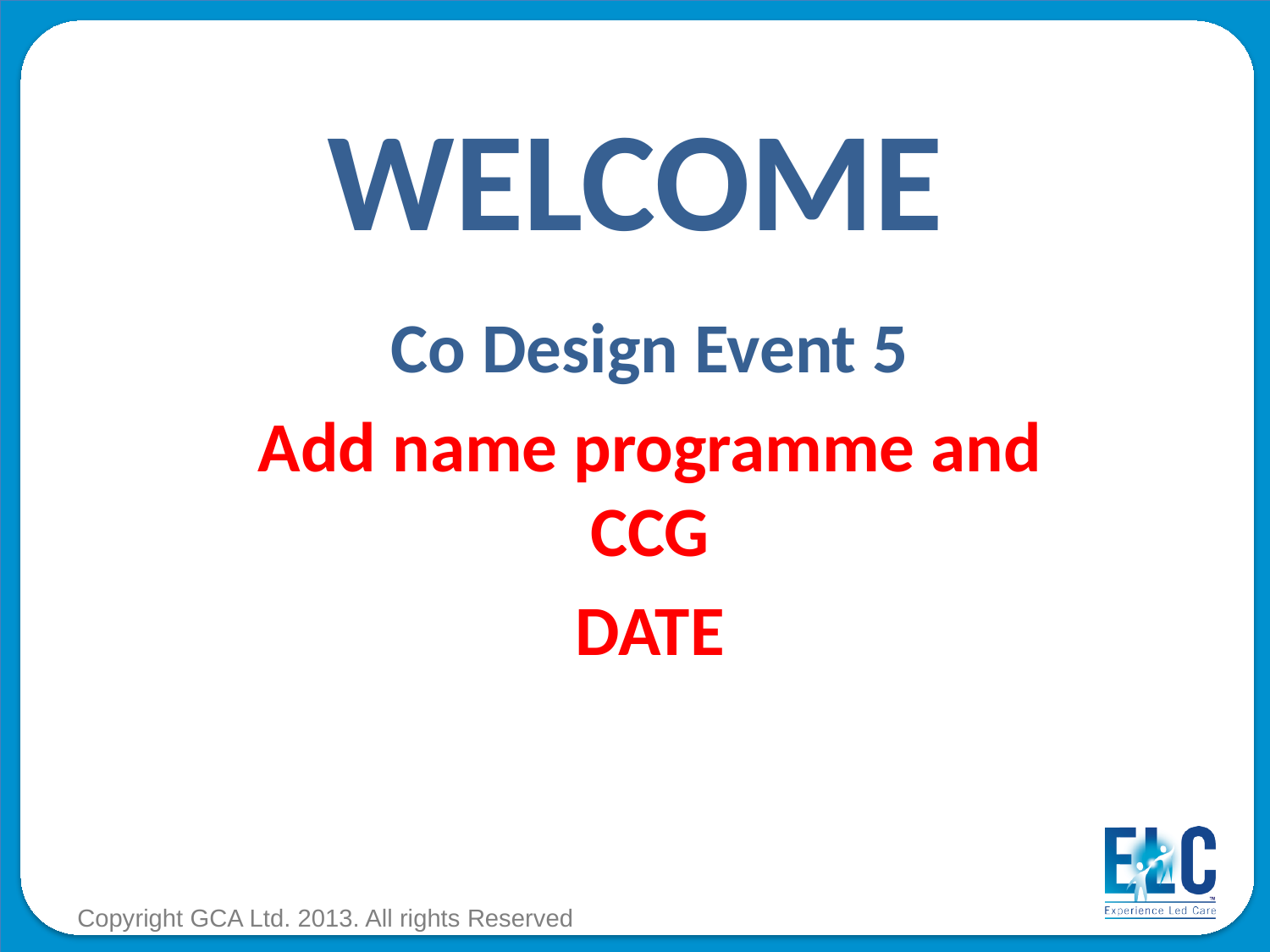

# WELCOME
Co Design Event 5
Add name programme and CCG
DATE
Copyright GCA Ltd. 2013. All rights Reserved